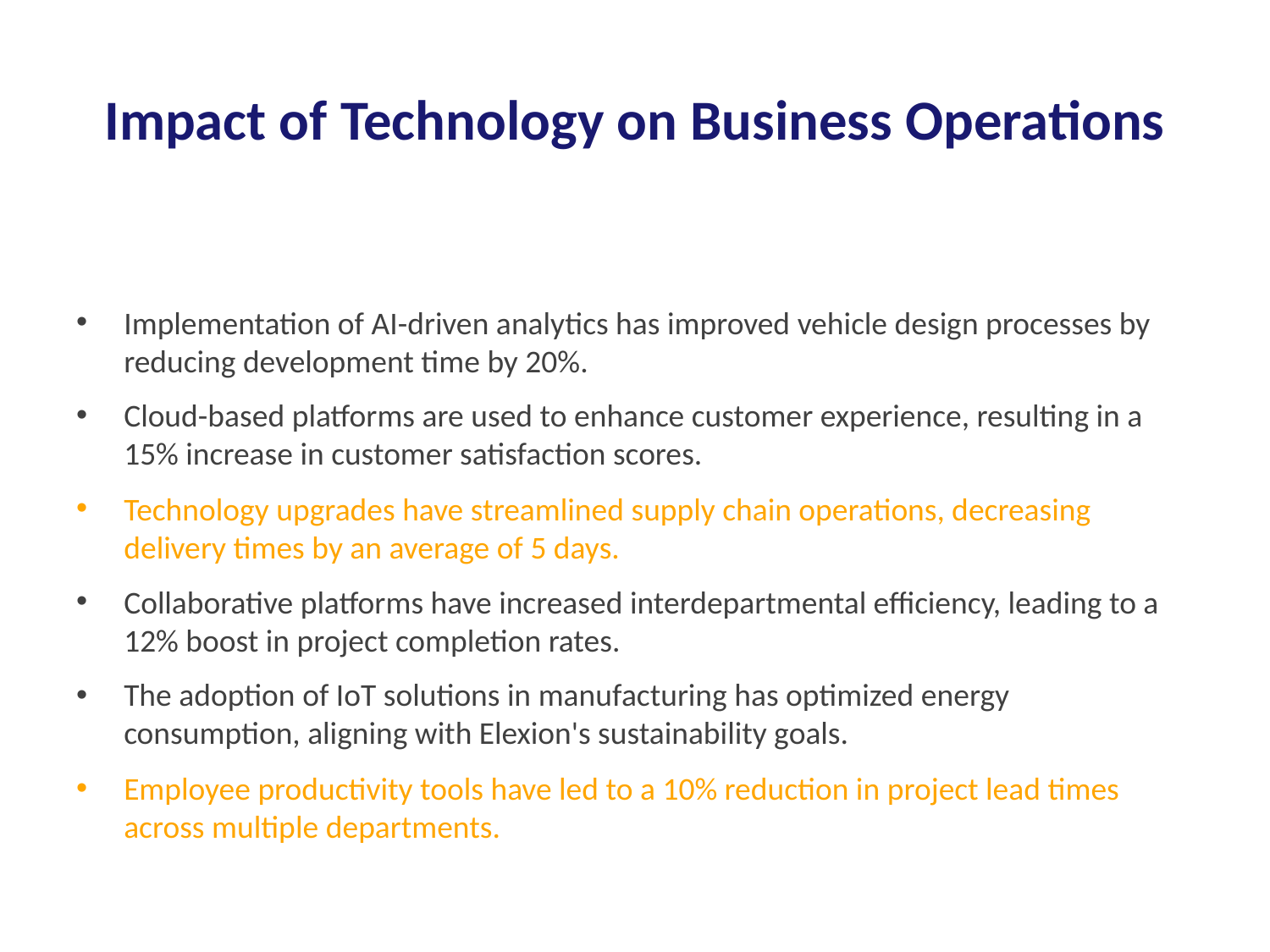

# Impact of Technology on Business Operations

Implementation of AI-driven analytics has improved vehicle design processes by reducing development time by 20%.
Cloud-based platforms are used to enhance customer experience, resulting in a 15% increase in customer satisfaction scores.
Technology upgrades have streamlined supply chain operations, decreasing delivery times by an average of 5 days.
Collaborative platforms have increased interdepartmental efficiency, leading to a 12% boost in project completion rates.
The adoption of IoT solutions in manufacturing has optimized energy consumption, aligning with Elexion's sustainability goals.
Employee productivity tools have led to a 10% reduction in project lead times across multiple departments.